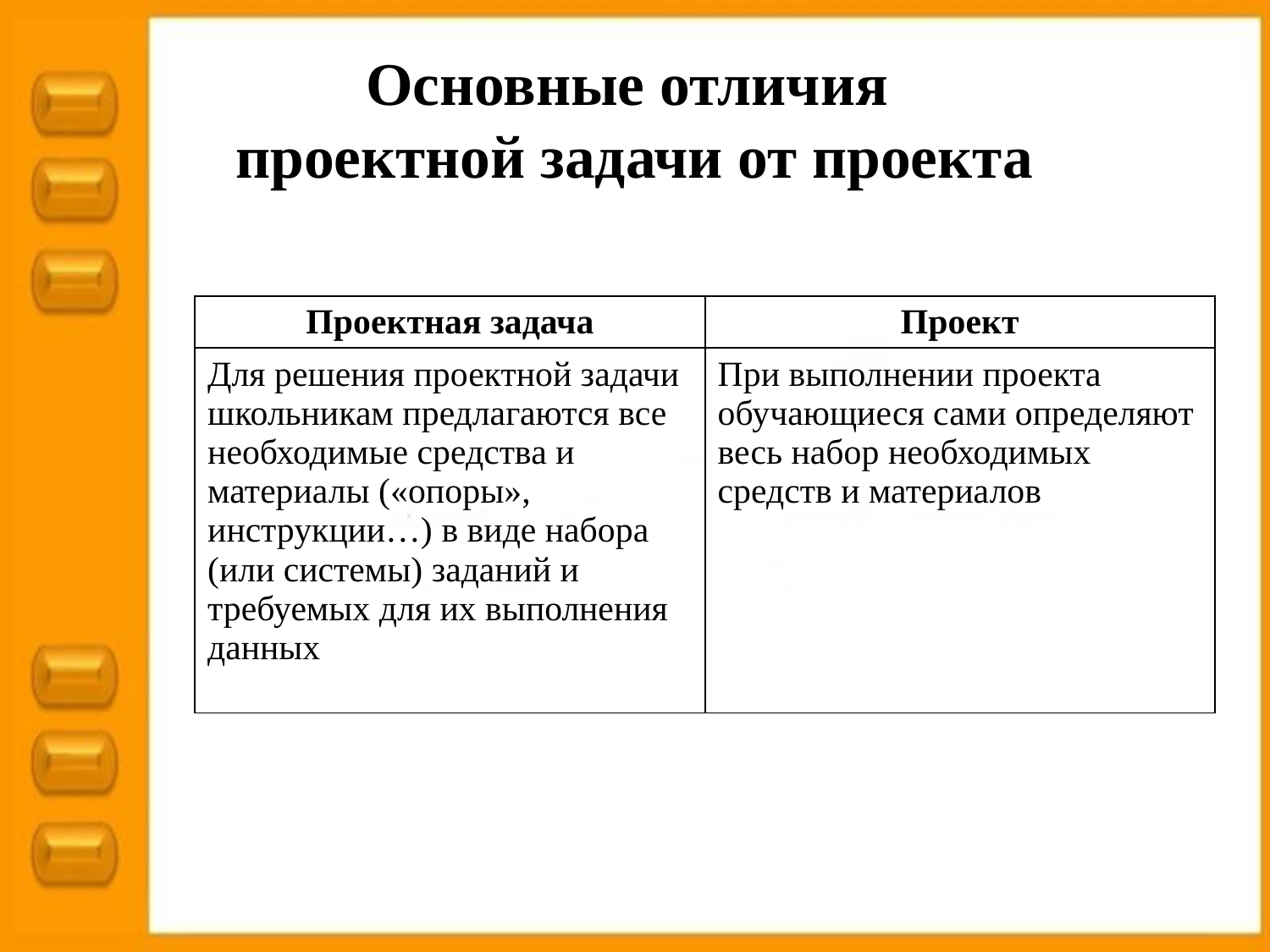

# Основные отличия проектной задачи от проекта
| Проектная задача | Проект |
| --- | --- |
| Для решения проектной задачи школьникам предлагаются все необходимые средства и материалы («опоры», инструкции…) в виде набора (или системы) заданий и требуемых для их выполнения данных | При выполнении проекта обучающиеся сами определяют весь набор необходимых средств и материалов |